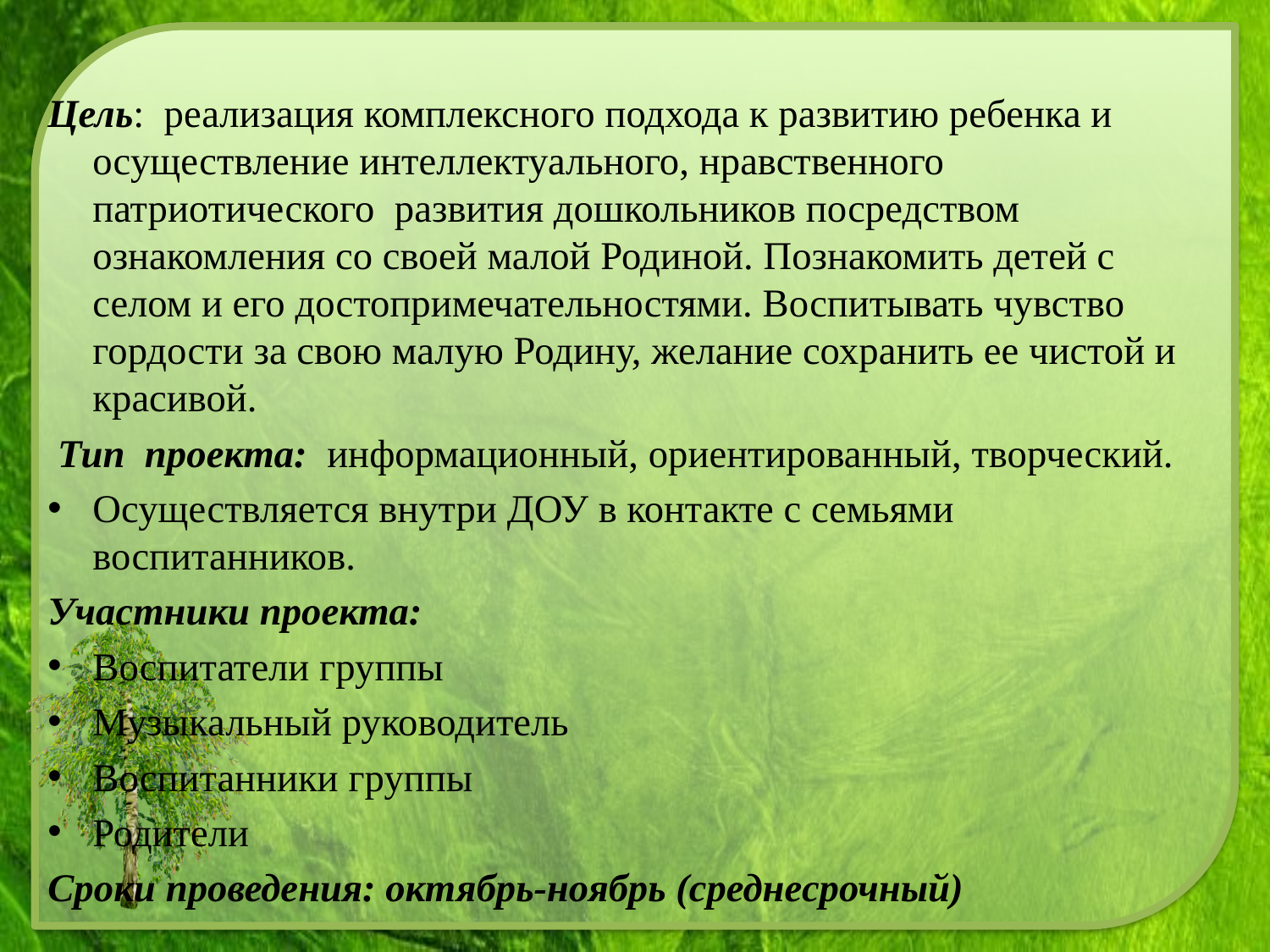

Цель:  реализация комплексного подхода к развитию ребенка и осуществление интеллектуального, нравственного патриотического  развития дошкольников посредством ознакомления со своей малой Родиной. Познакомить детей с селом и его достопримечательностями. Воспитывать чувство гордости за свою малую Родину, желание сохранить ее чистой и красивой.
 Тип  проекта:  информационный, ориентированный, творческий.
Осуществляется внутри ДОУ в контакте с семьями воспитанников.
Участники проекта:
Воспитатели группы
Музыкальный руководитель
Воспитанники группы
Родители
Сроки проведения: октябрь-ноябрь (среднесрочный)